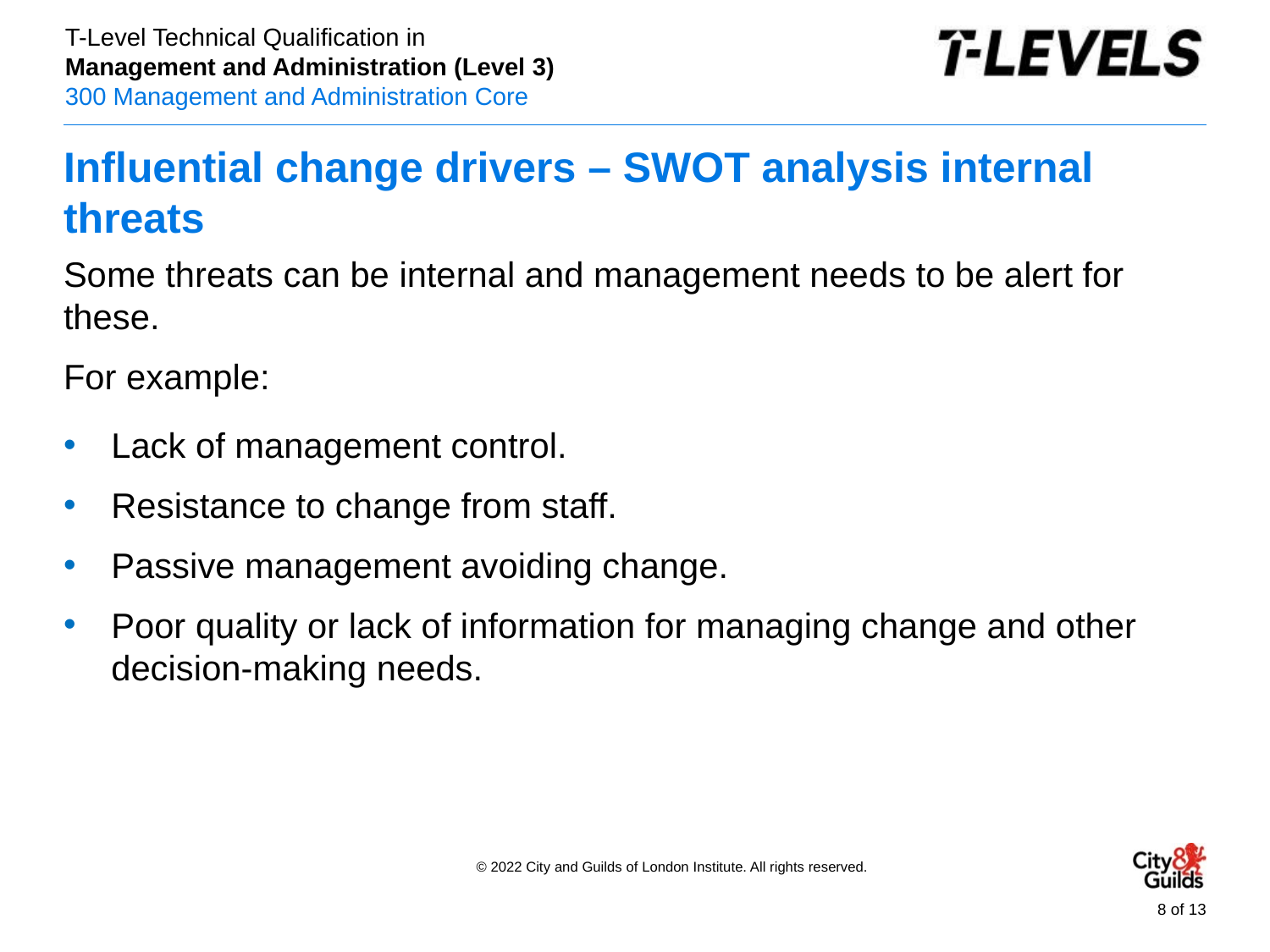

# Influential change drivers – SWOT analysis internal threats

Some threats can be internal and management needs to be alert for these.
For example:
Lack of management control.
Resistance to change from staff.
Passive management avoiding change.
Poor quality or lack of information for managing change and other decision-making needs.